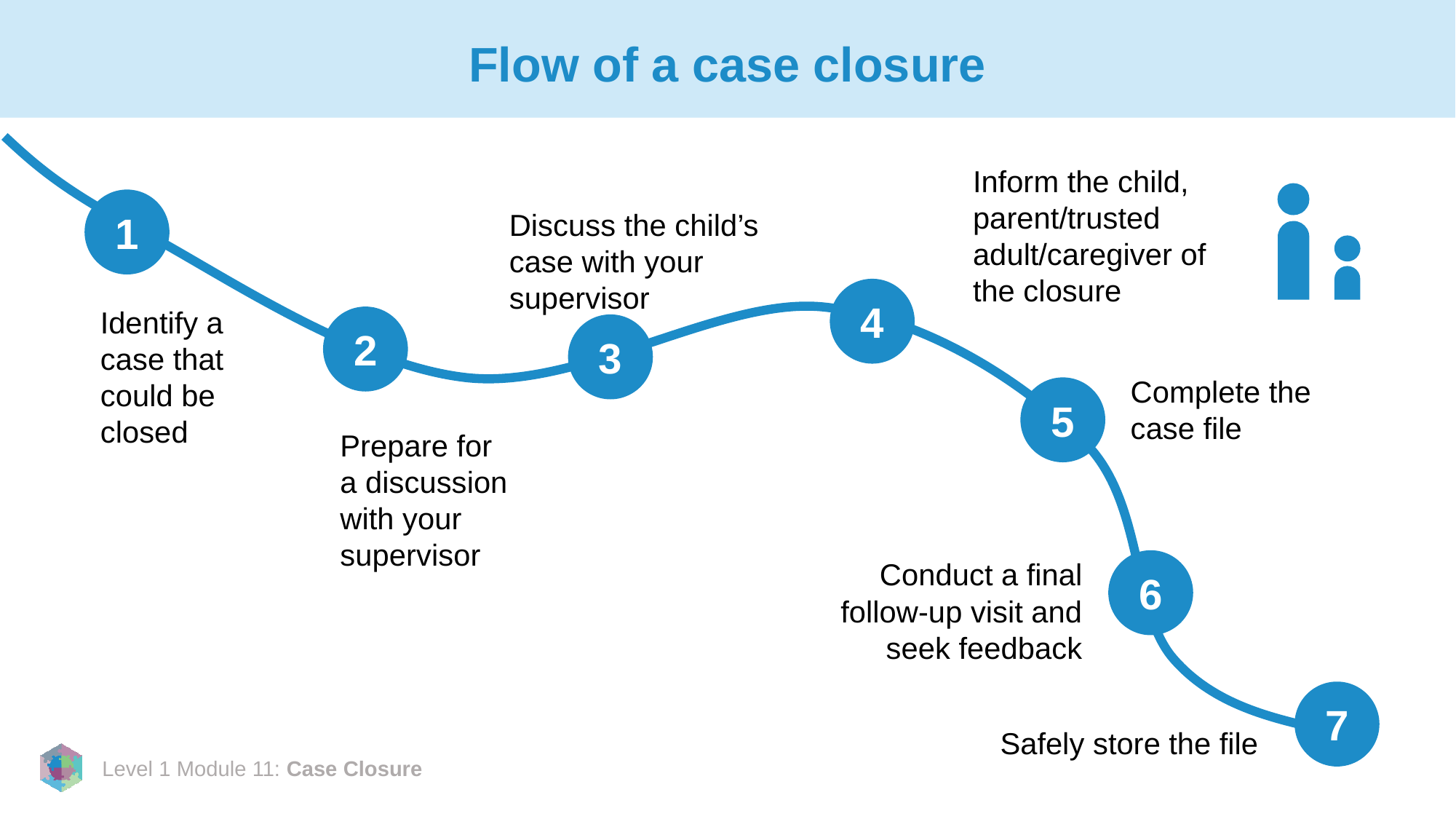

# Flow of a case closure

Inform the child, parent/trusted adult/caregiver of the closure

1
Discuss the child’s case with your supervisor
4
Identify a case that could be closed
2
3
Complete the case file
5
Prepare for  a discussion with your supervisor
Conduct a final follow-up visit and seek feedback
6
7
Safely store the file